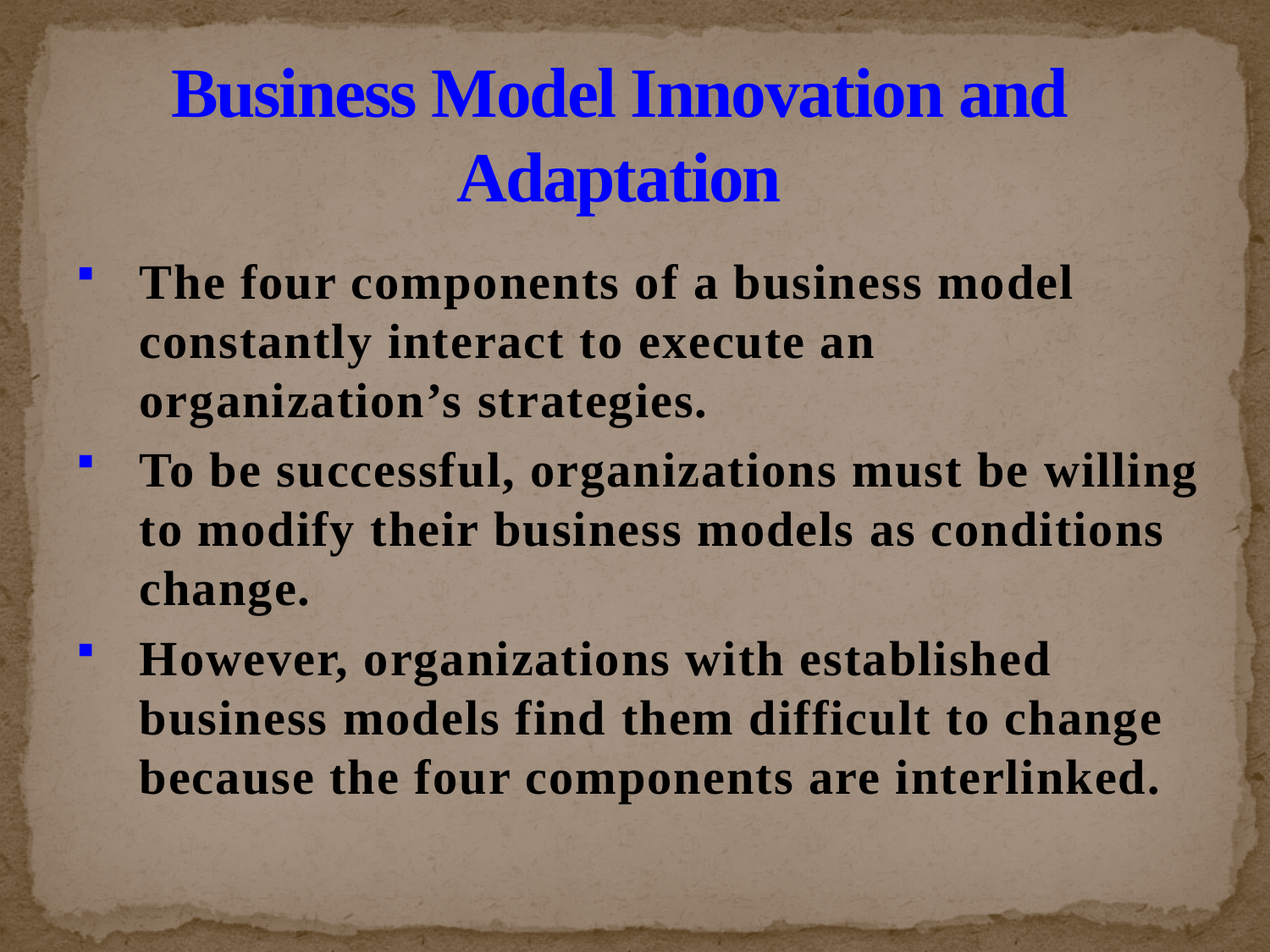

# Business Model Innovation and Adaptation
The four components of a business model constantly interact to execute an organization’s strategies.
To be successful, organizations must be willing to modify their business models as conditions change.
However, organizations with established business models find them difficult to change because the four components are interlinked.